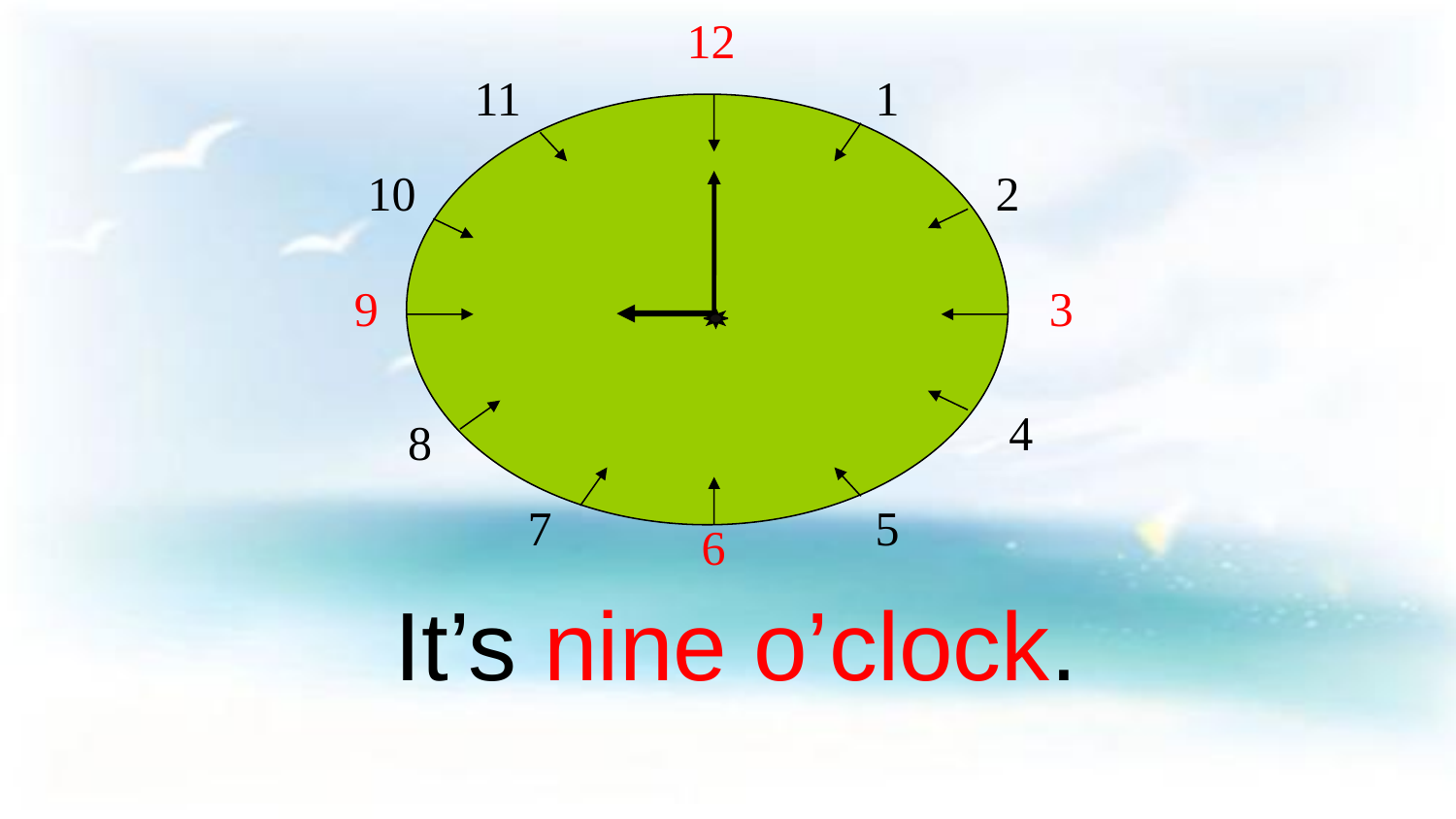

12
11
1

10

2

9
3

4
8

7
5
6

It’s nine o’clock.